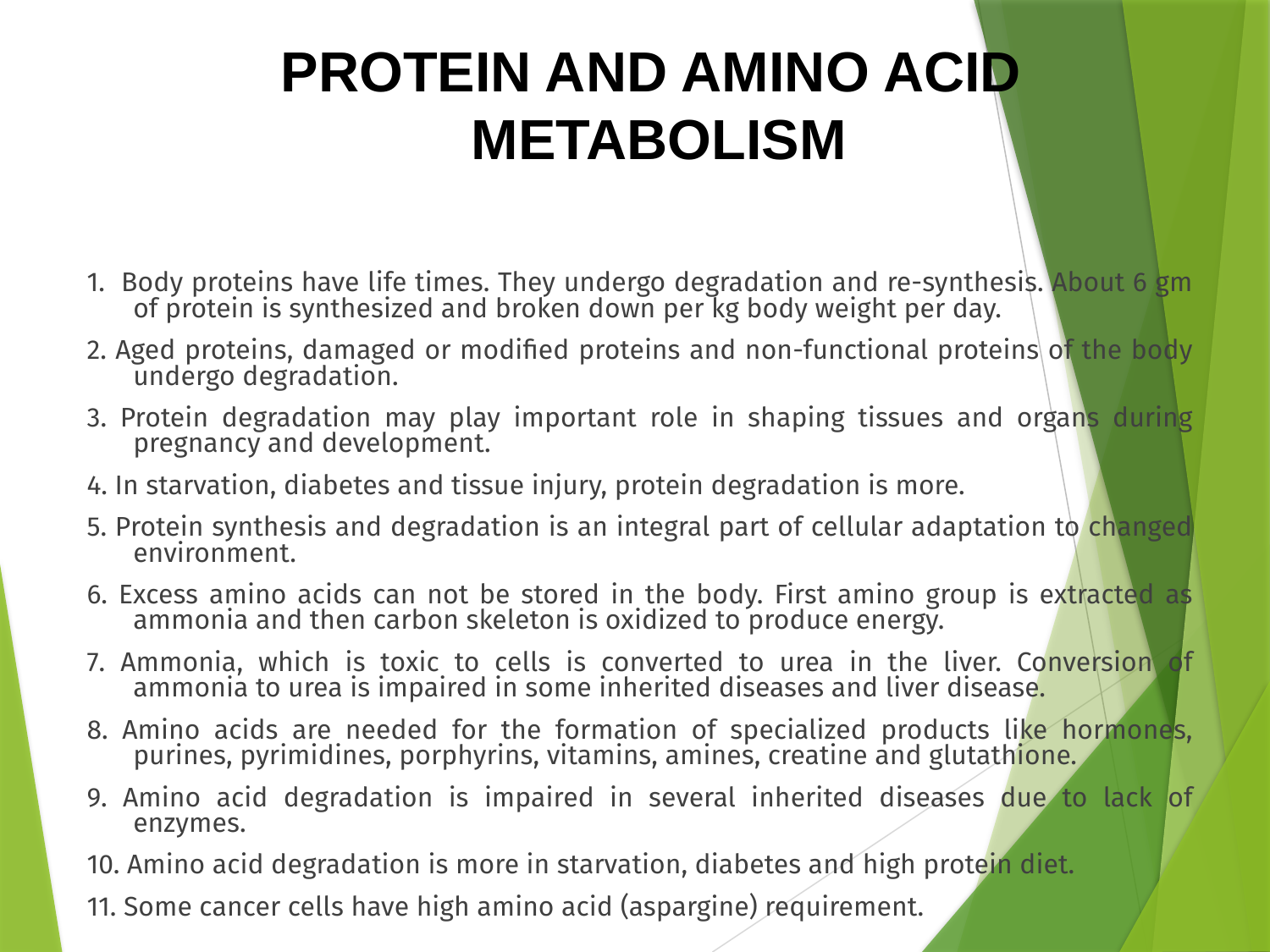

PROTEIN AND AMINO ACID
 METABOLISM
1.  Body proteins have life times. They undergo degradation and re-synthesis. About 6 gm of protein is synthesized and broken down per kg body weight per day.
2. Aged proteins, damaged or modified proteins and non-functional proteins of the body undergo degradation.
3. Protein degradation may play important role in shaping tissues and organs during pregnancy and development.
4. In starvation, diabetes and tissue injury, protein degradation is more.
5. Protein synthesis and degradation is an integral part of cellular adaptation to changed environment.
6. Excess amino acids can not be stored in the body. First amino group is extracted as ammonia and then carbon skeleton is oxidized to produce energy.
7. Ammonia, which is toxic to cells is converted to urea in the liver. Conversion of ammonia to urea is impaired in some inherited diseases and liver disease.
8. Amino acids are needed for the formation of specialized products like hormones, purines, pyrimidines, porphyrins, vitamins, amines, creatine and glutathione.
9. Amino acid degradation is impaired in several inherited diseases due to lack of enzymes.
10. Amino acid degradation is more in starvation, diabetes and high protein diet.
11. Some cancer cells have high amino acid (aspargine) requirement.